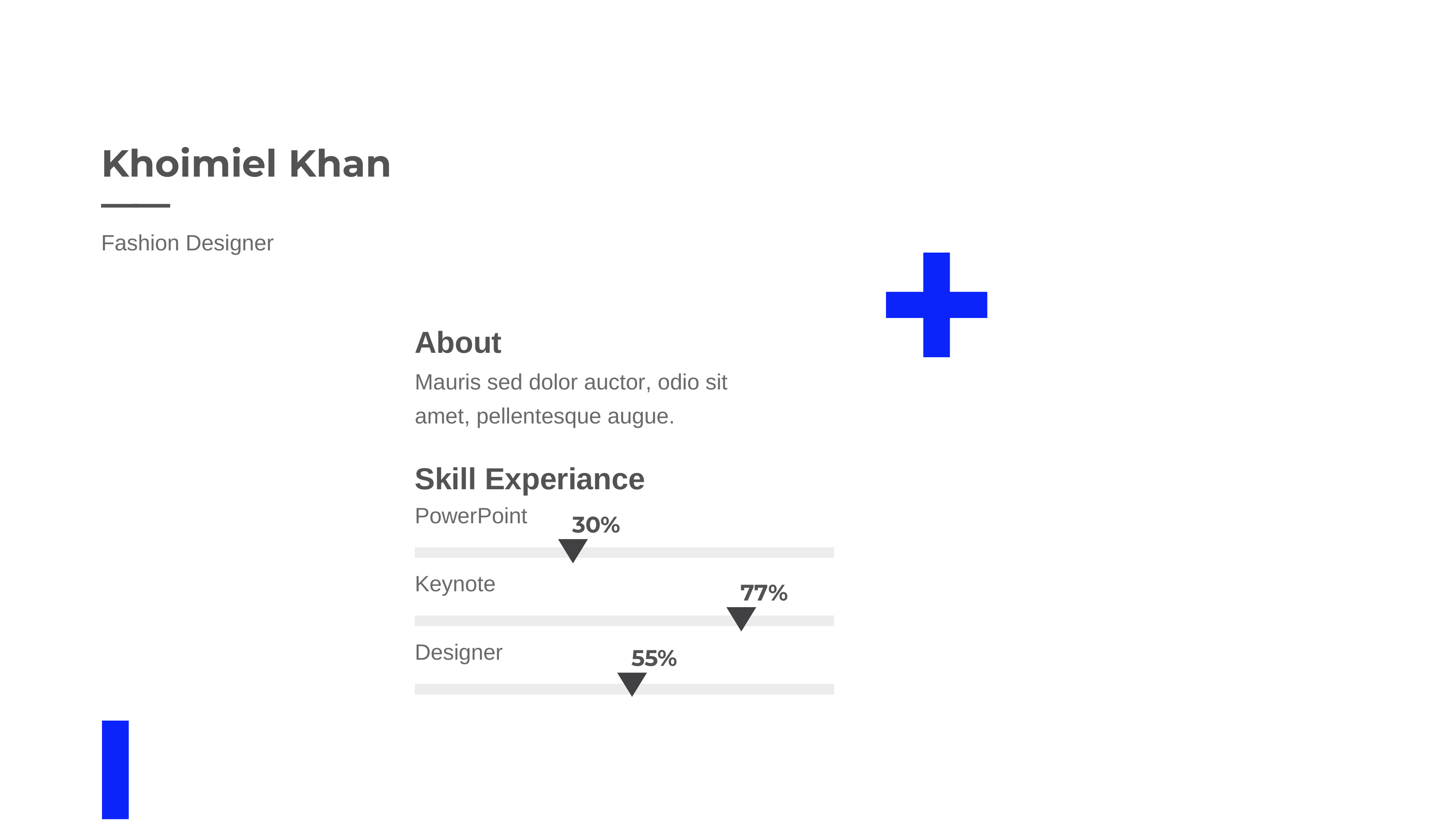

Khoimiel Khan
——
Fashion Designer

About
Mauris sed dolor auctor, odio sit amet, pellentesque augue.
Skill Experiance
PowerPoint
30%

Keynote
77%

Designer
55%